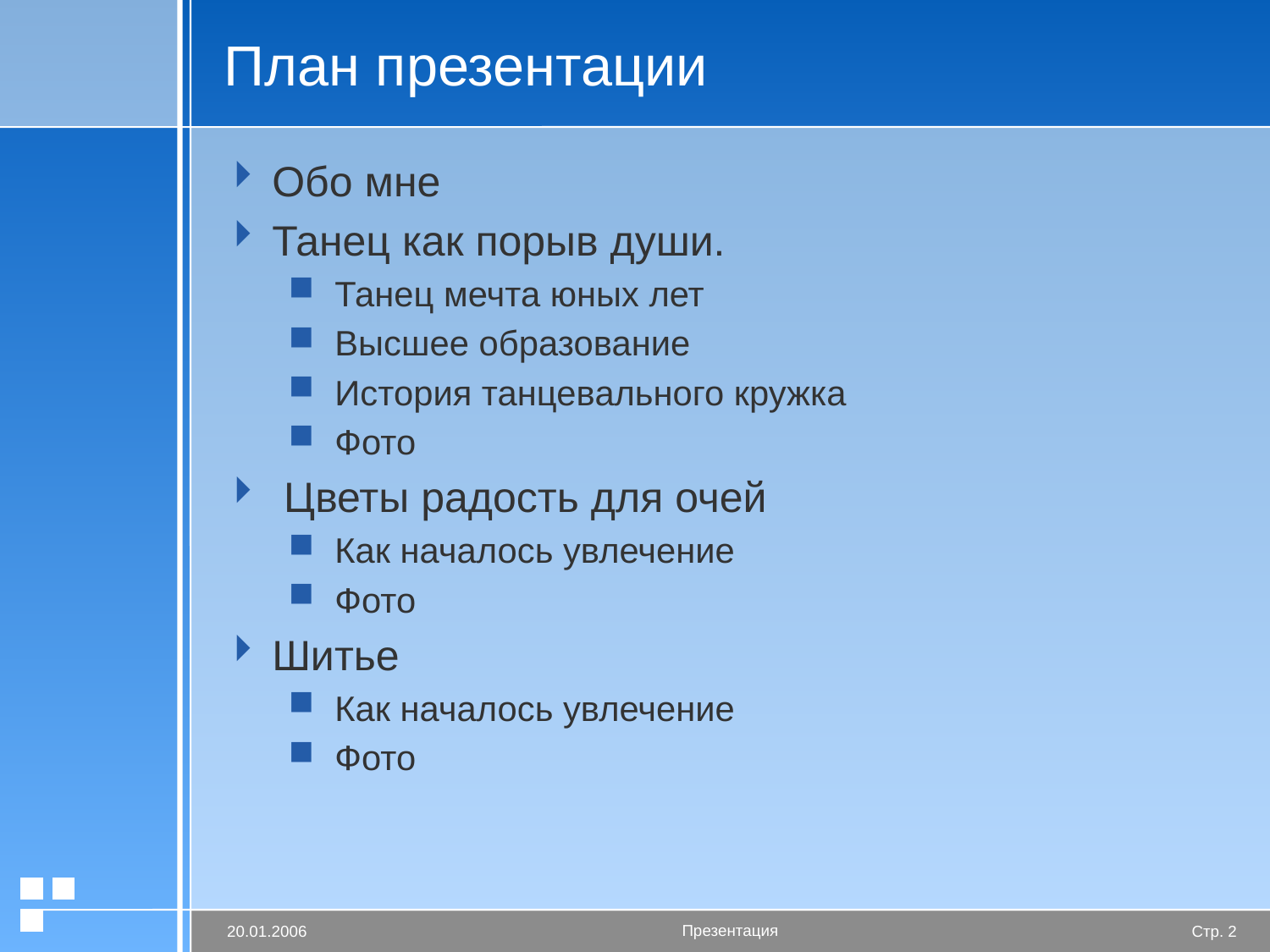

# План презентации
Обо мне
Танец как порыв души.
Танец мечта юных лет
Высшее образование
История танцевального кружка
Фото
 Цветы радость для очей
Как началось увлечение
Фото
Шитье
Как началось увлечение
Фото